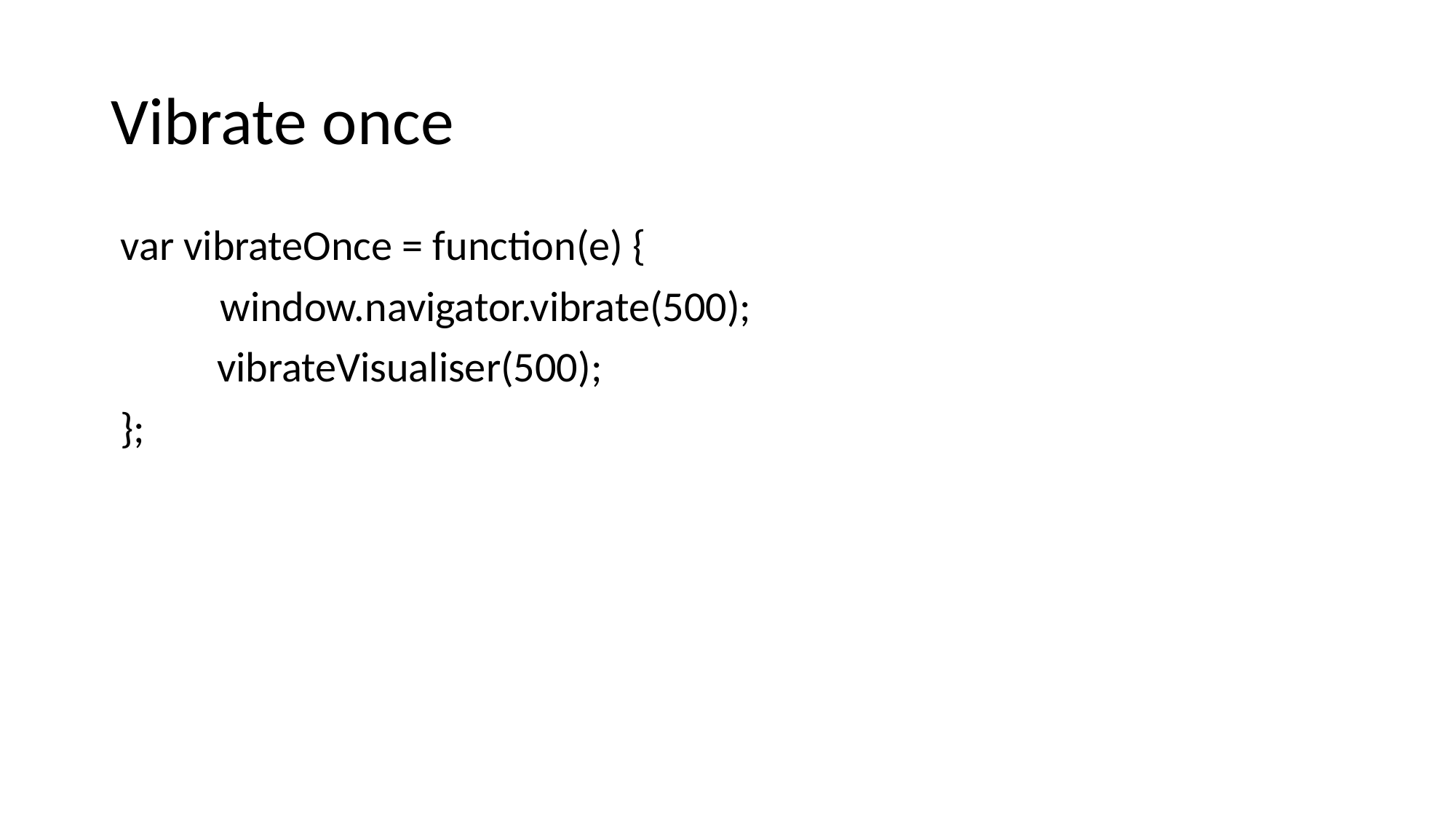

# Vibrate once
 var vibrateOnce = function(e) {
	window.navigator.vibrate(500);
           vibrateVisualiser(500);
 };